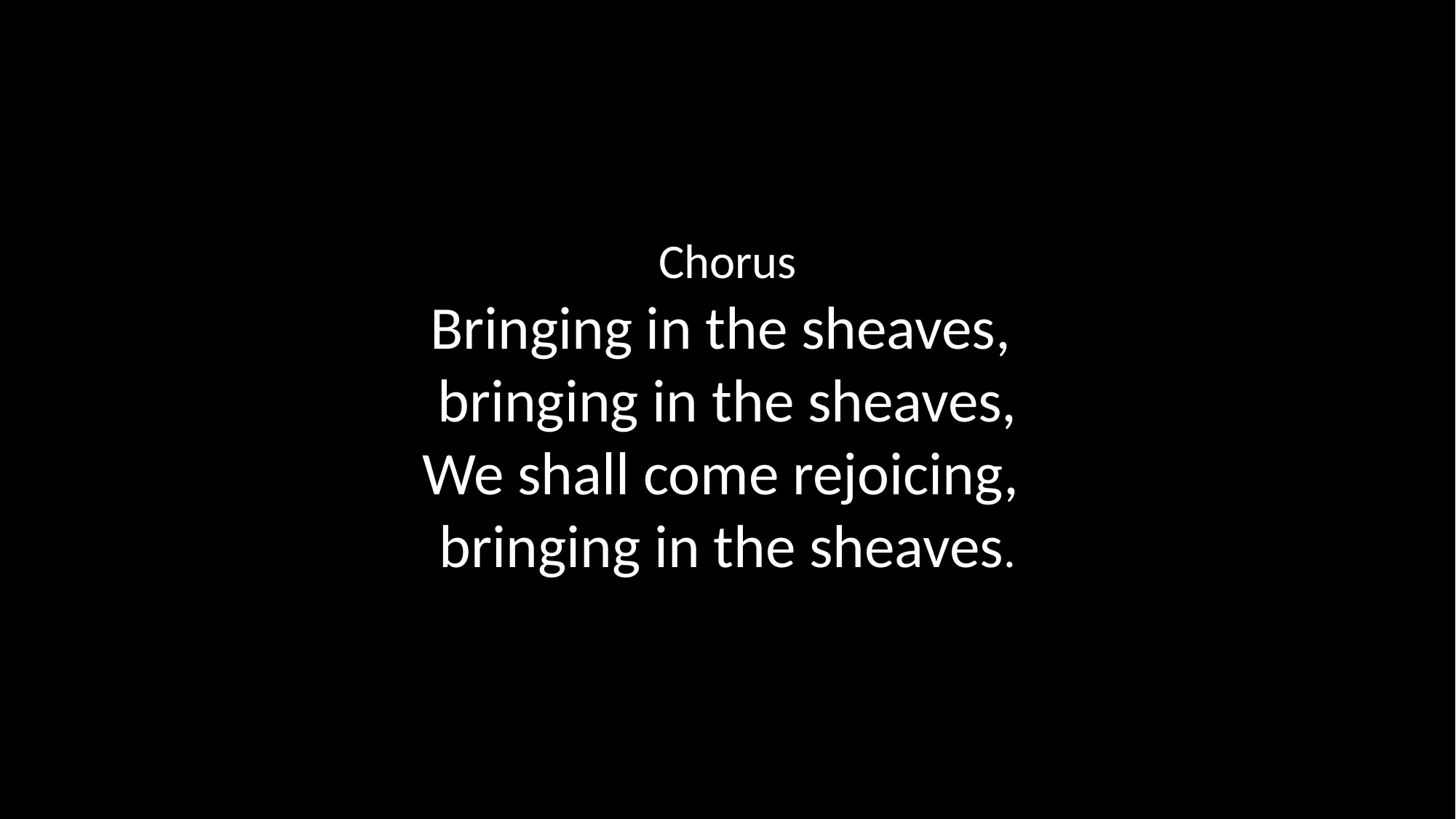

Chorus
Bringing in the sheaves,
bringing in the sheaves,
We shall come rejoicing,
bringing in the sheaves.